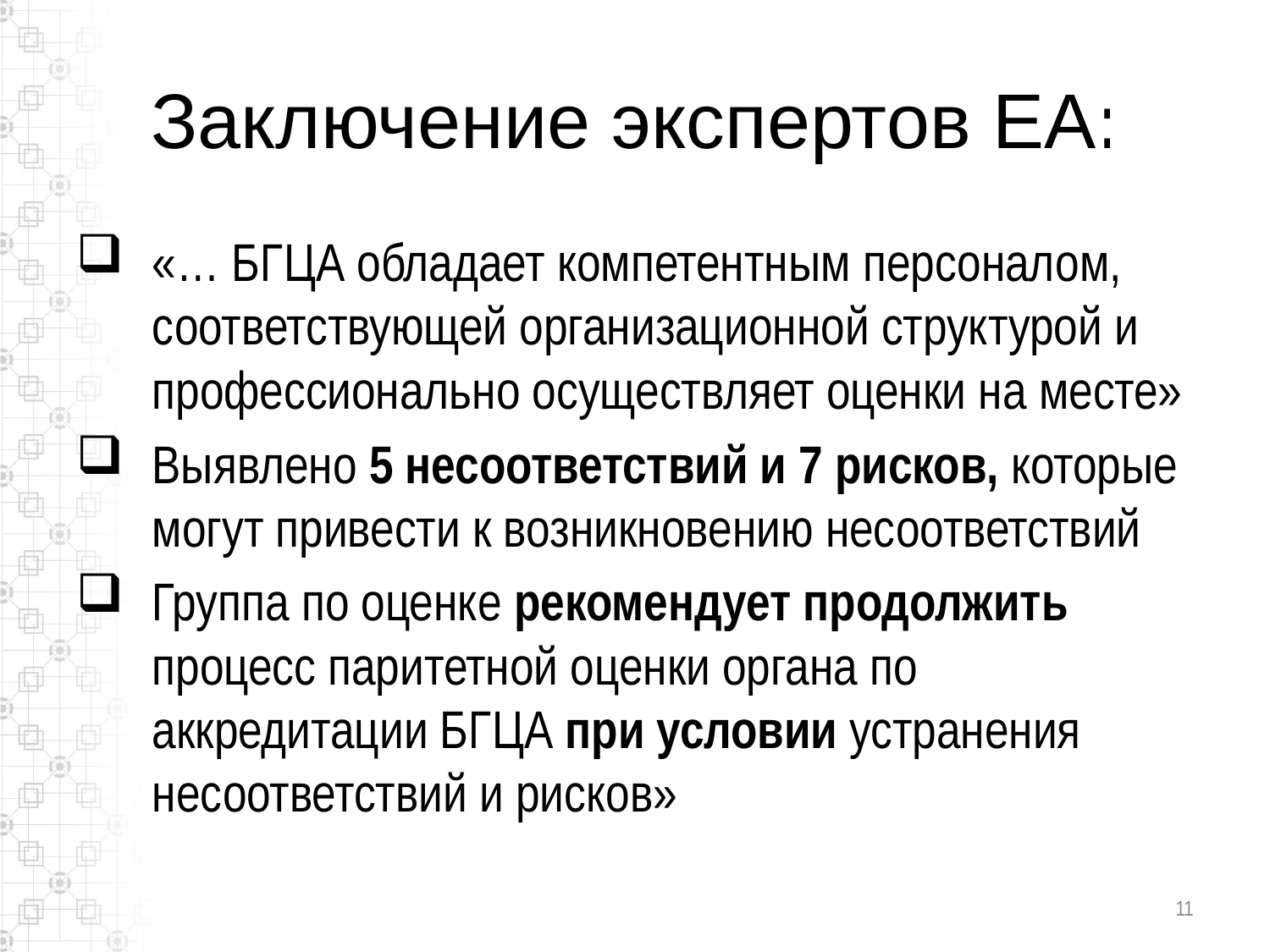

# Заключение экспертов ЕА:
«… БГЦА обладает компетентным персоналом, соответствующей организационной структурой и профессионально осуществляет оценки на месте»
Выявлено 5 несоответствий и 7 рисков, которые могут привести к возникновению несоответствий
Группа по оценке рекомендует продолжить процесс паритетной оценки органа по аккредитации БГЦА при условии устранения несоответствий и рисков»

11